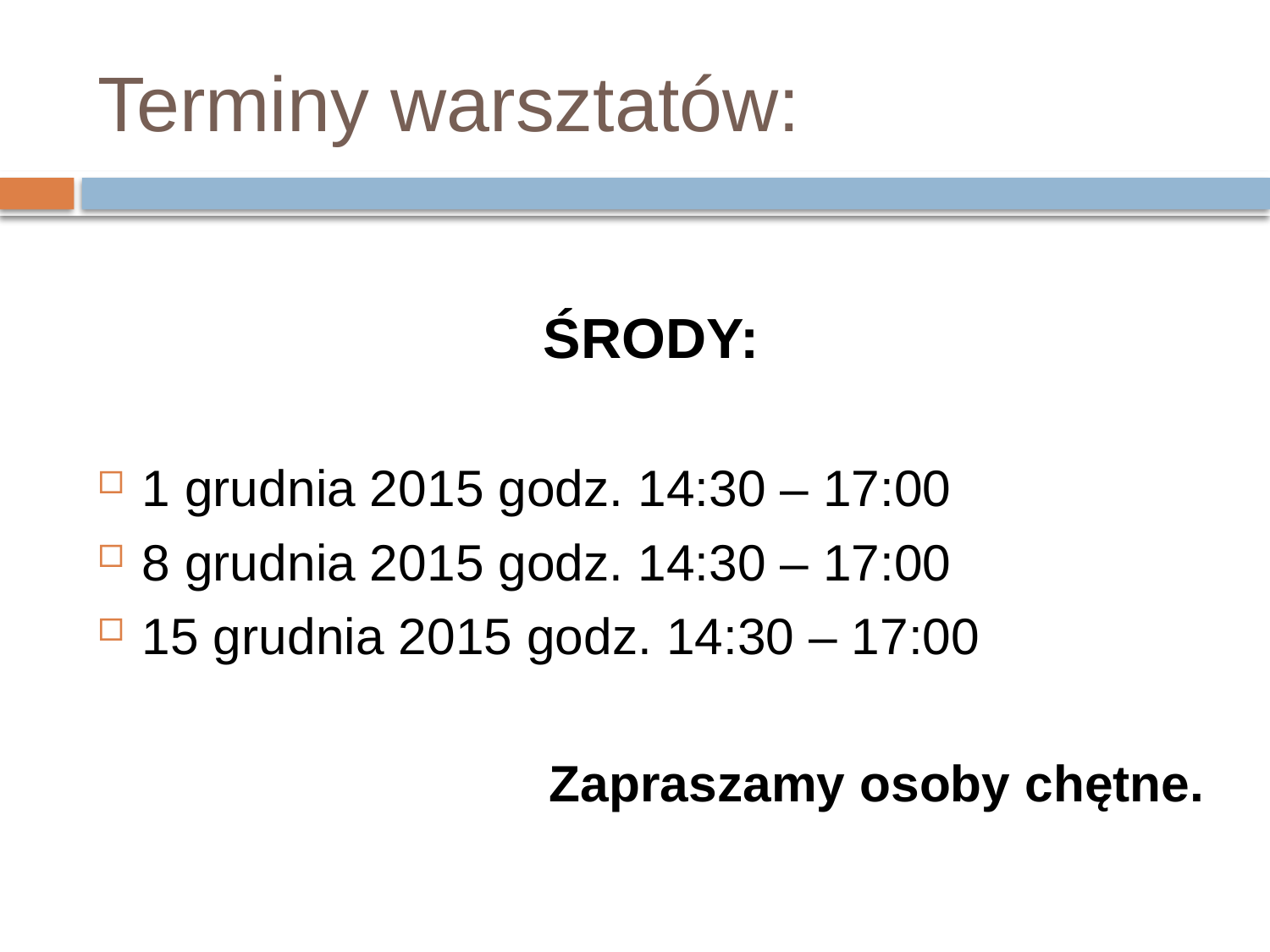

# Terminy warsztatów:

ŚRODY:

1 grudnia 2015 godz. 14:30 – 17:00
8 grudnia 2015 godz. 14:30 – 17:00
15 grudnia 2015 godz. 14:30 – 17:00

Zapraszamy osoby chętne.